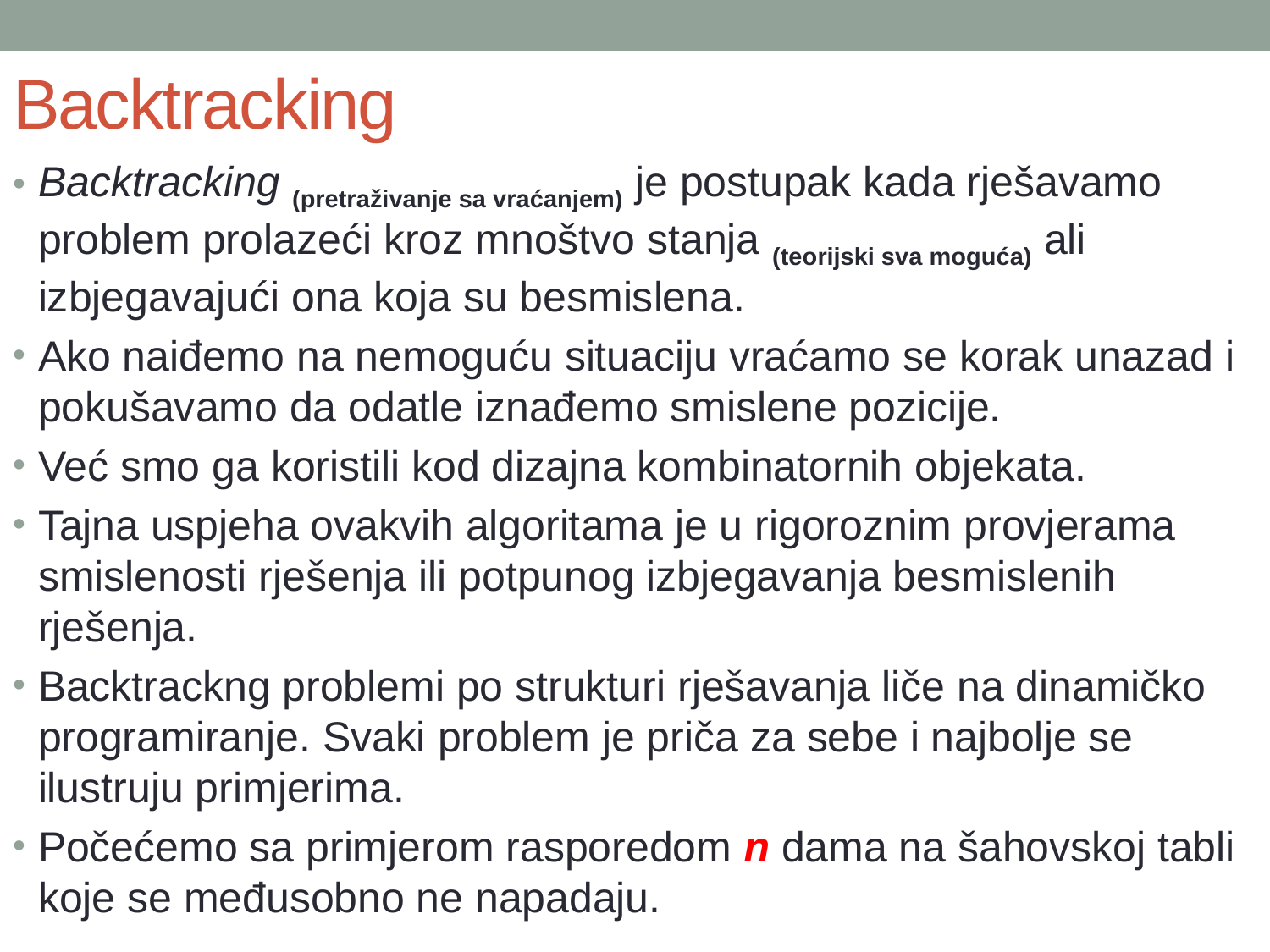

# Backtracking
Backtracking (pretraživanje sa vraćanjem) je postupak kada rješavamo problem prolazeći kroz mnoštvo stanja (teorijski sva moguća) ali izbjegavajući ona koja su besmislena.
Ako naiđemo na nemoguću situaciju vraćamo se korak unazad i pokušavamo da odatle iznađemo smislene pozicije.
Već smo ga koristili kod dizajna kombinatornih objekata.
Tajna uspjeha ovakvih algoritama je u rigoroznim provjerama smislenosti rješenja ili potpunog izbjegavanja besmislenih rješenja.
Backtrackng problemi po strukturi rješavanja liče na dinamičko programiranje. Svaki problem je priča za sebe i najbolje se ilustruju primjerima.
Počećemo sa primjerom rasporedom n dama na šahovskoj tabli koje se međusobno ne napadaju.